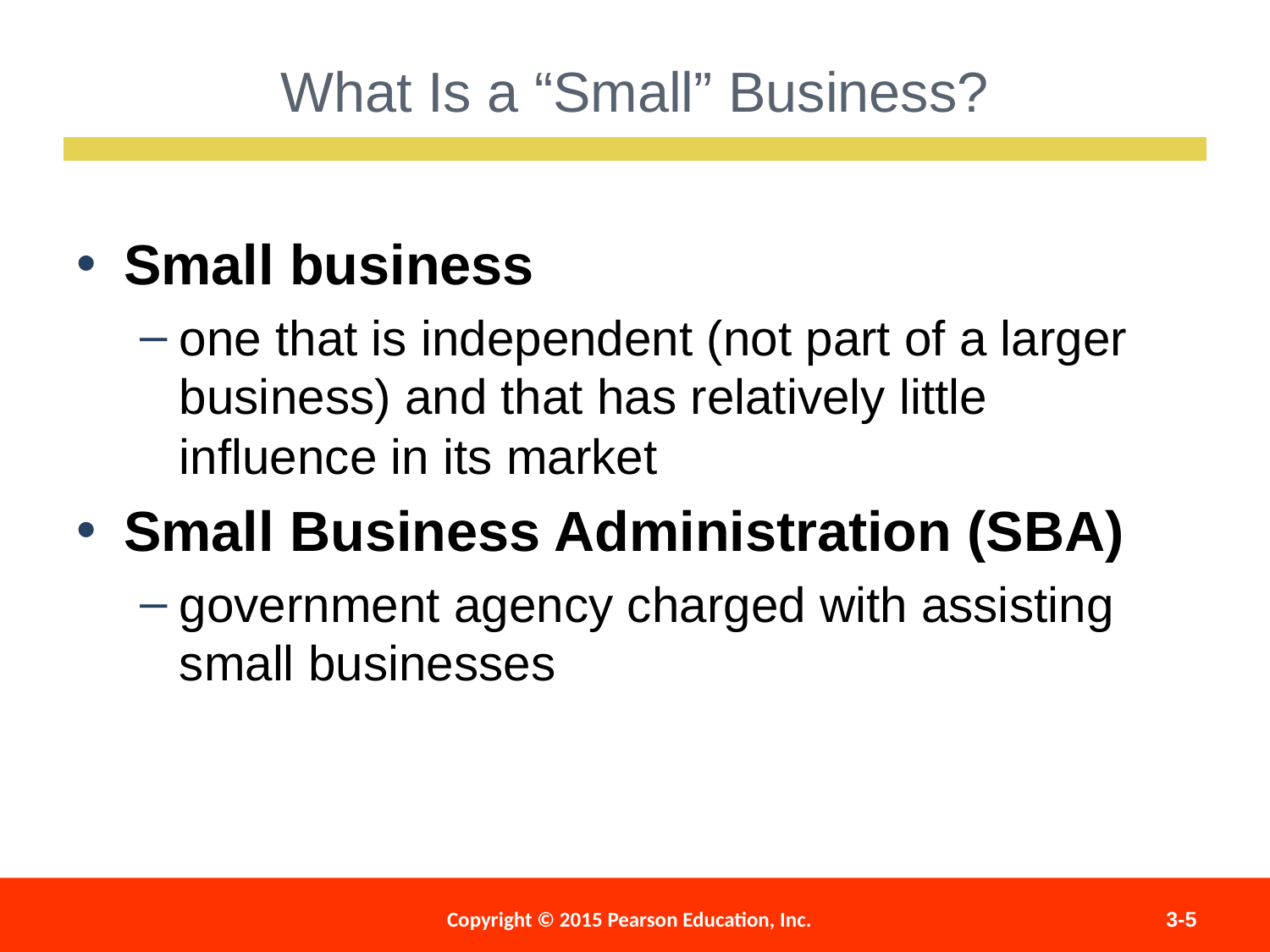

What Is a “Small” Business?
Small business
one that is independent (not part of a larger business) and that has relatively little influence in its market
Small Business Administration (SBA)
government agency charged with assisting small businesses